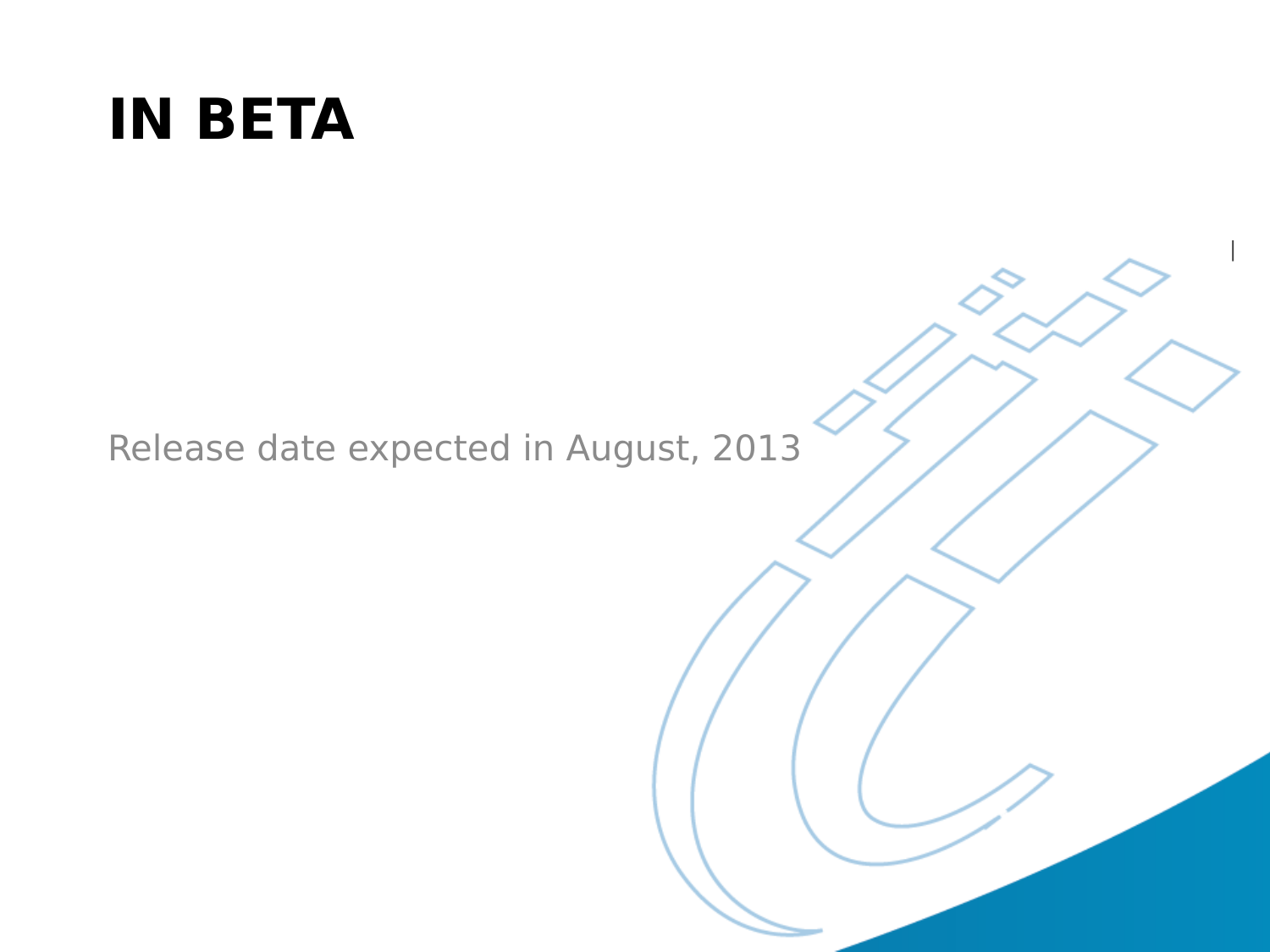

# In Beta
Release date expected in August, 2013